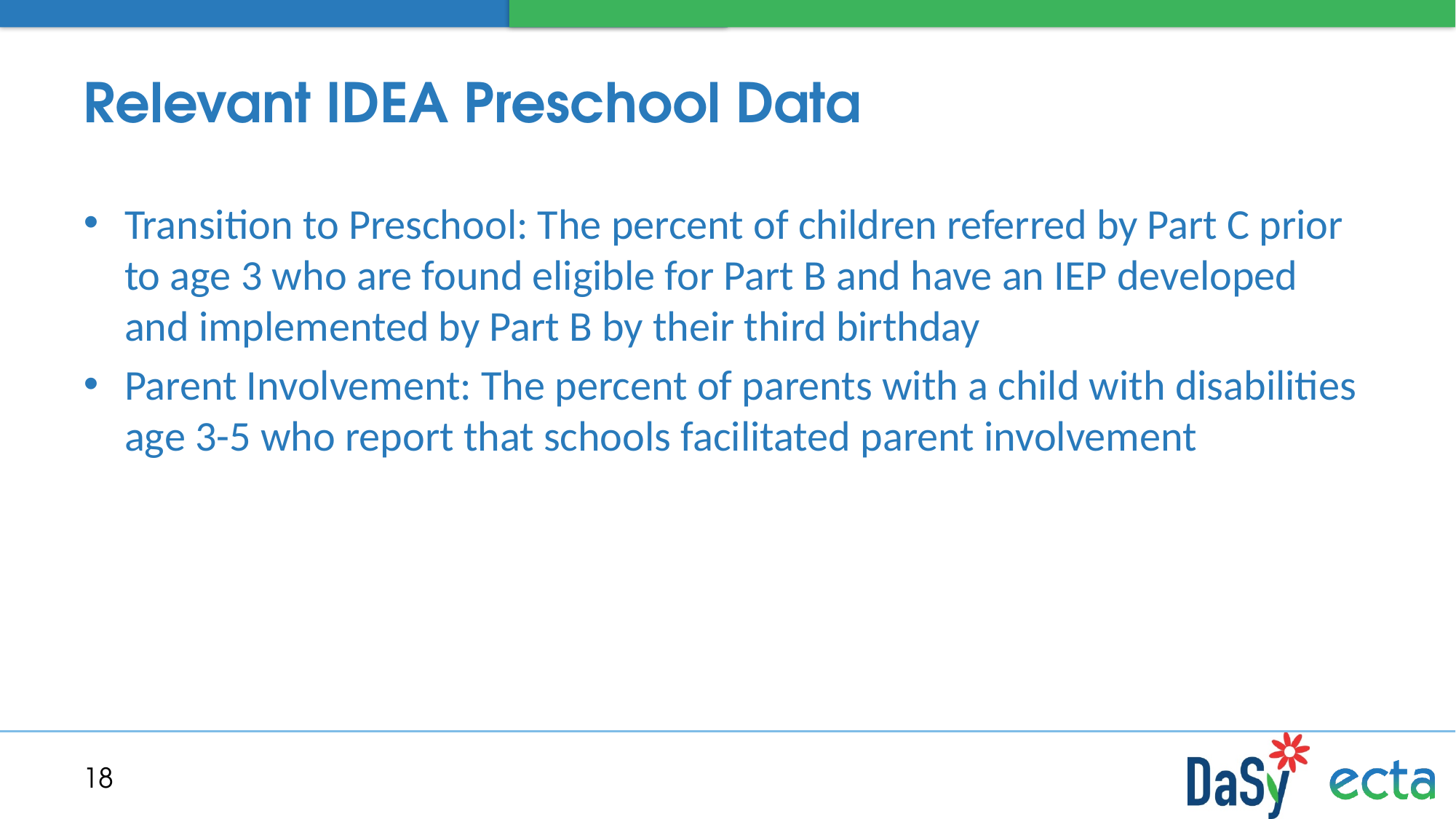

# Relevant IDEA Preschool Data
Transition to Preschool: The percent of children referred by Part C prior to age 3 who are found eligible for Part B and have an IEP developed and implemented by Part B by their third birthday
Parent Involvement: The percent of parents with a child with disabilities age 3-5 who report that schools facilitated parent involvement
18